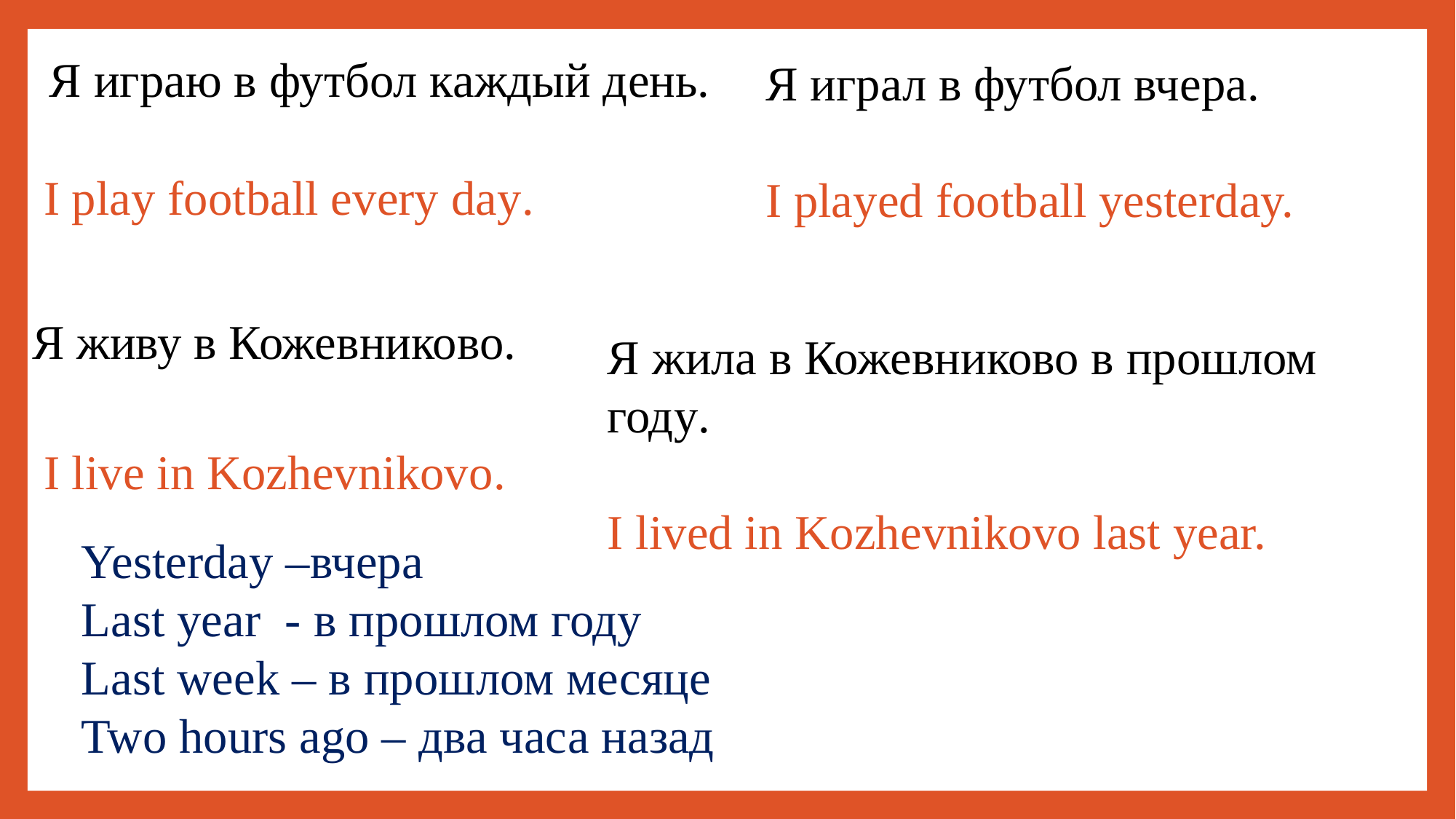

Я играл в футбол вчера.

I played football yesterday.

# Я играю в футбол каждый день.
I play football every day.
Я живу в Кожевниково.
Я жила в Кожевниково в прошлом году.

I lived in Kozhevnikovo last year.

I live in Kozhevnikovo.
Yesterday –вчера
Last year  - в прошлом году
Last week – в прошлом месяце
Two hours ago – два часа назад